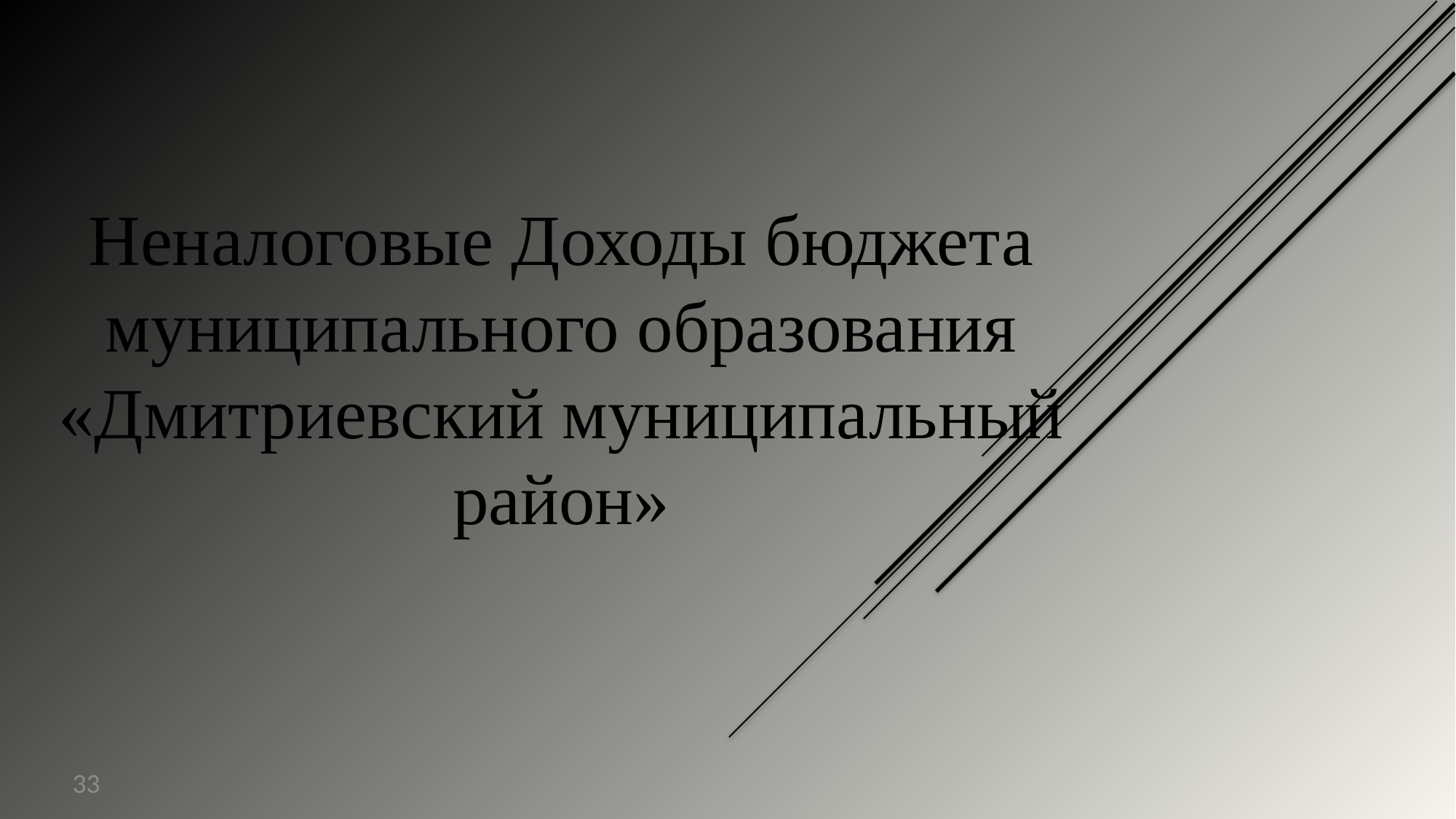

# Неналоговые Доходы бюджета муниципального образования «Дмитриевский муниципальный район»
33